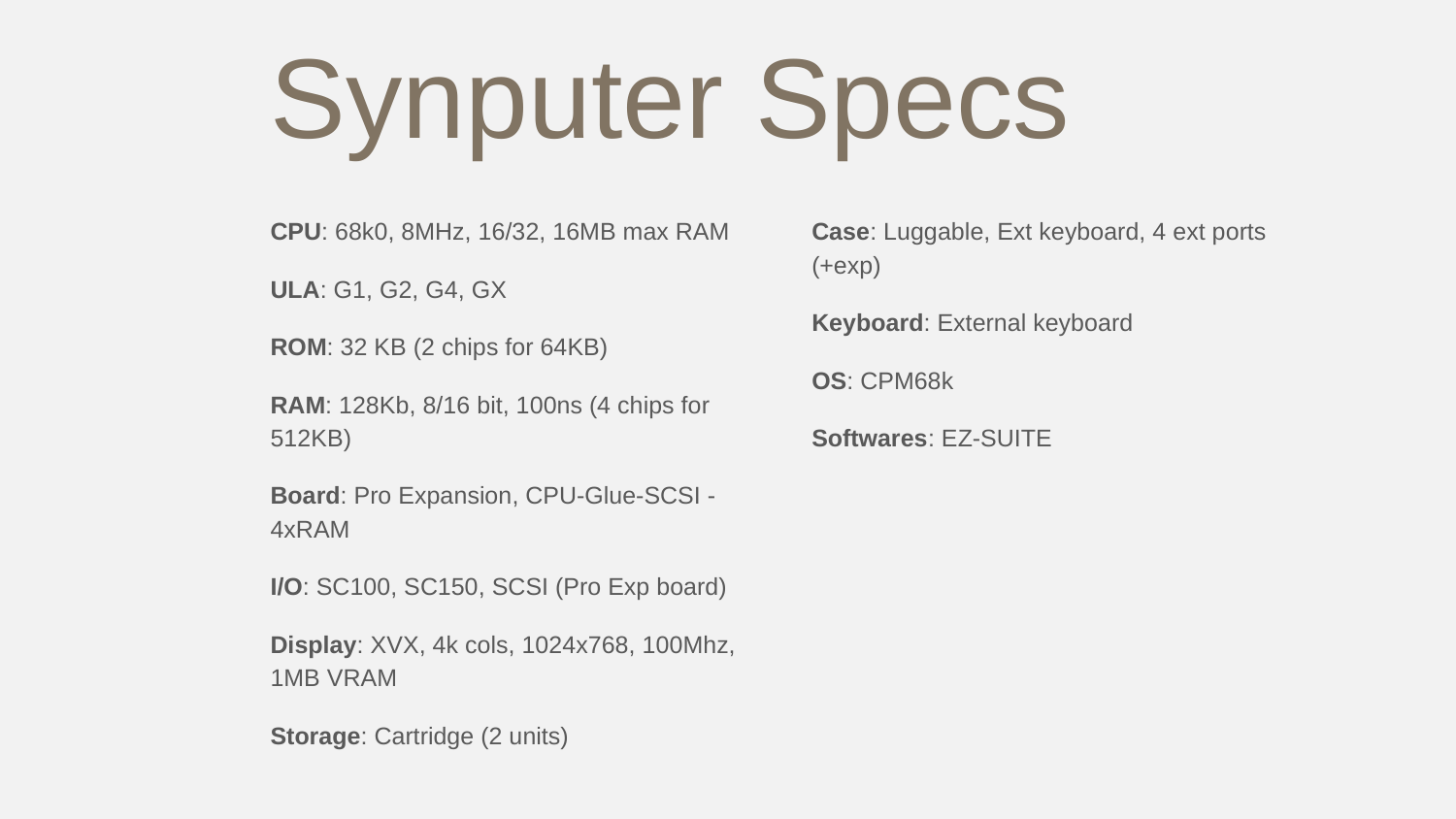

# Synputer Specs
CPU: 68k0, 8MHz, 16/32, 16MB max RAM
ULA: G1, G2, G4, GX
ROM: 32 KB (2 chips for 64KB)
RAM: 128Kb, 8/16 bit, 100ns (4 chips for 512KB)
Board: Pro Expansion, CPU-Glue-SCSI - 4xRAM
I/O: SC100, SC150, SCSI (Pro Exp board)
Display: XVX, 4k cols, 1024x768, 100Mhz, 1MB VRAM
Storage: Cartridge (2 units)
Case: Luggable, Ext keyboard, 4 ext ports (+exp)
Keyboard: External keyboard
OS: CPM68k
Softwares: EZ-SUITE